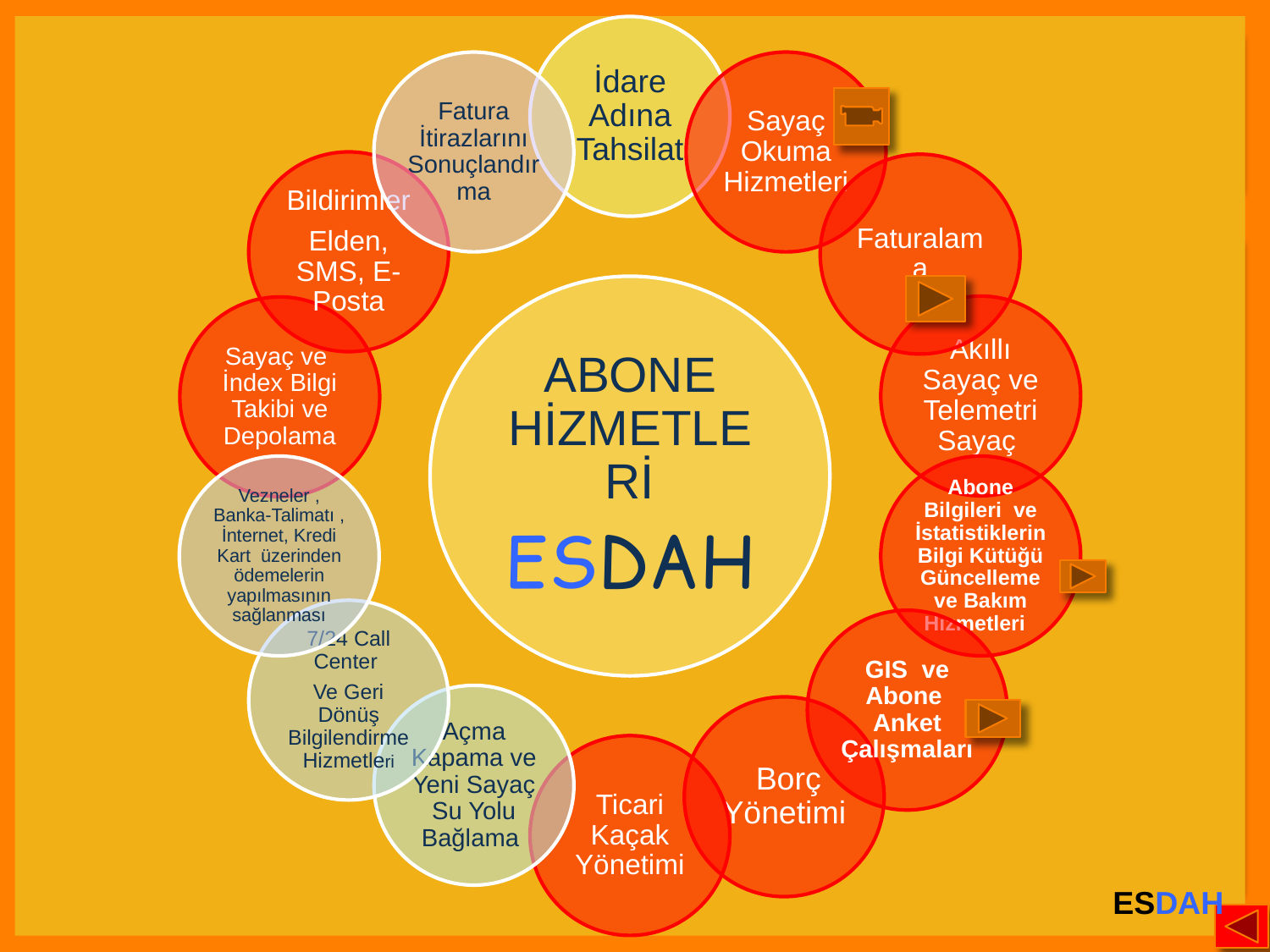

ABONE HİZMETLERİ
ESDAH
İdare Adına Tahsilat
Sayaç Okuma Hizmetleri
Sayaç ve  İndex Bilgi Takibi ve Depolama
Akıllı Sayaç ve Telemetri Sayaç
Abone Bilgileri  ve İstatistiklerin Bilgi Kütüğü Güncelleme ve Bakım Hizmetleri
 Borç Yönetimi
GIS  ve Abone  Anket Çalışmaları
Ticari Kaçak Yönetimi
Açma Kapama ve Yeni Sayaç Su Yolu Bağlama
7/24 Call Center
Ve Geri Dönüş Bilgilendirme Hizmetleri
Vezneler , Banka-Talimatı , İnternet, Kredi Kart  üzerinden ödemelerin yapılmasının sağlanması
Faturalama
Bildirimler
Elden, SMS, E-Posta
Fatura İtirazlarını Sonuçlandırma
# Abone

ESDAH